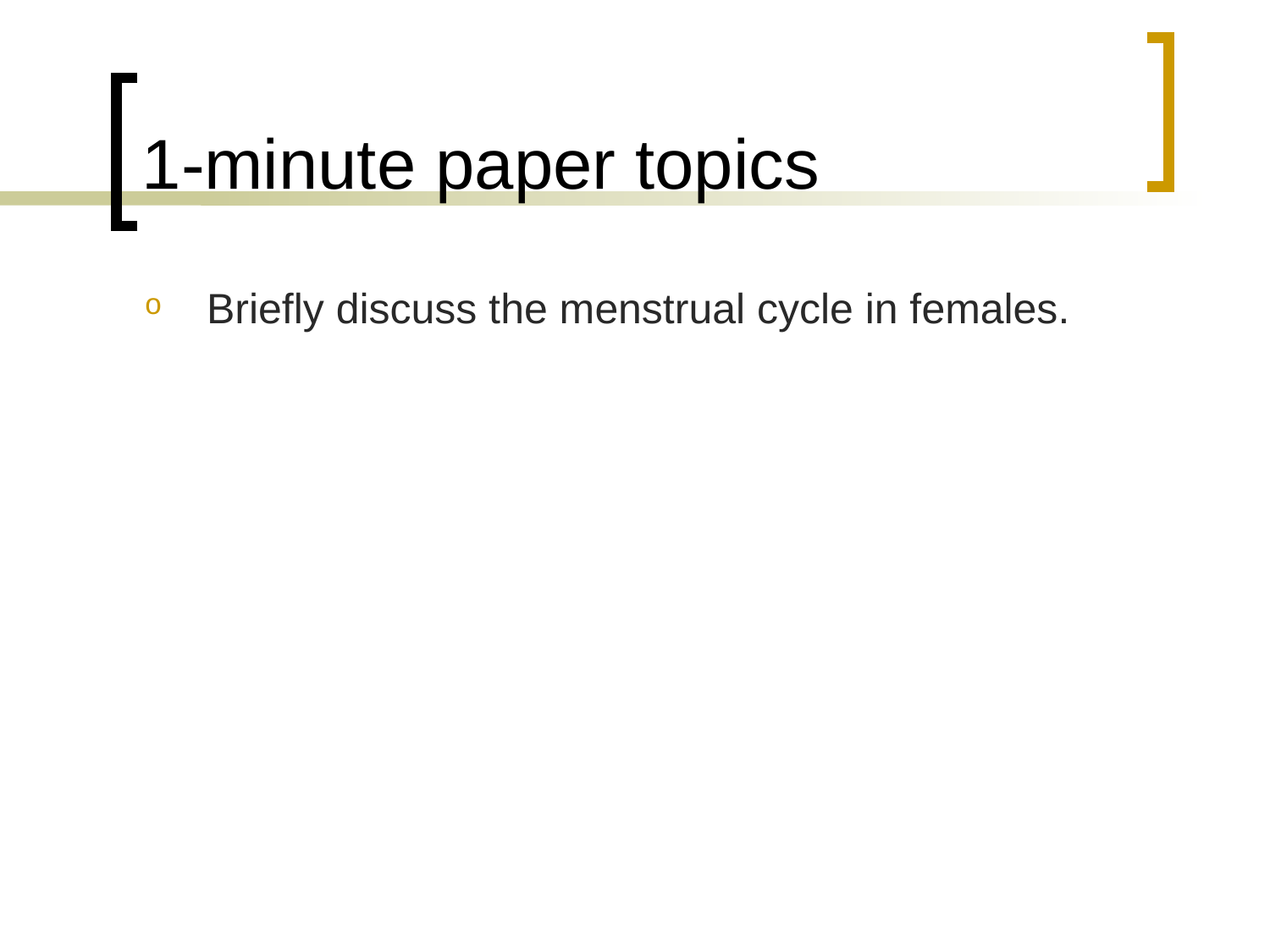

# 1-minute paper topics
Briefly discuss the menstrual cycle in females.